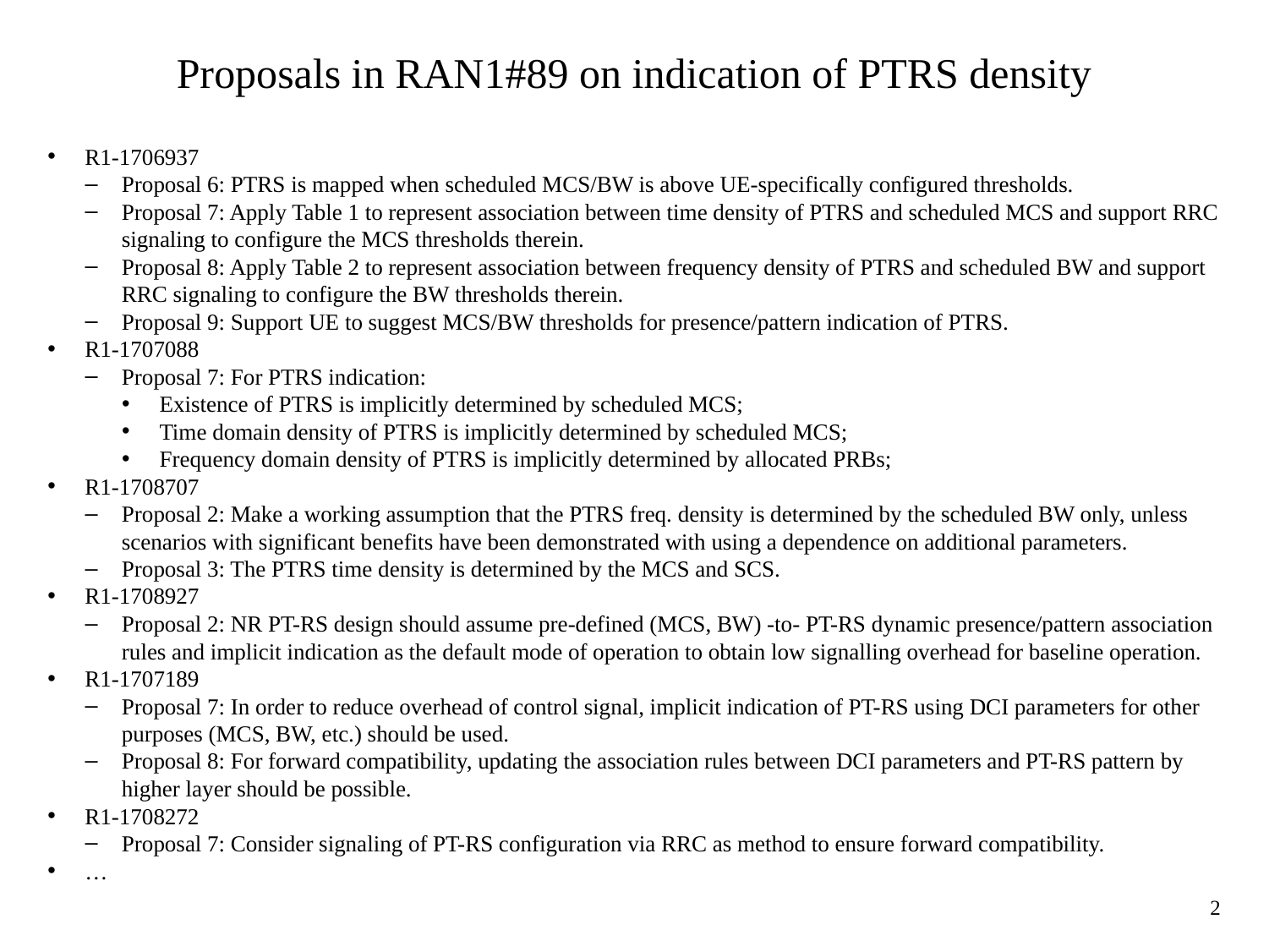

# Proposals in RAN1#89 on indication of PTRS density
R1-1706937
Proposal 6: PTRS is mapped when scheduled MCS/BW is above UE-specifically configured thresholds.
Proposal 7: Apply Table 1 to represent association between time density of PTRS and scheduled MCS and support RRC signaling to configure the MCS thresholds therein.
Proposal 8: Apply Table 2 to represent association between frequency density of PTRS and scheduled BW and support RRC signaling to configure the BW thresholds therein.
Proposal 9: Support UE to suggest MCS/BW thresholds for presence/pattern indication of PTRS.
R1-1707088
Proposal 7: For PTRS indication:
Existence of PTRS is implicitly determined by scheduled MCS;
Time domain density of PTRS is implicitly determined by scheduled MCS;
Frequency domain density of PTRS is implicitly determined by allocated PRBs;
R1-1708707
Proposal 2: Make a working assumption that the PTRS freq. density is determined by the scheduled BW only, unless scenarios with significant benefits have been demonstrated with using a dependence on additional parameters.
Proposal 3: The PTRS time density is determined by the MCS and SCS.
R1-1708927
Proposal 2: NR PT-RS design should assume pre-defined (MCS, BW) -to- PT-RS dynamic presence/pattern association rules and implicit indication as the default mode of operation to obtain low signalling overhead for baseline operation.
R1-1707189
Proposal 7: In order to reduce overhead of control signal, implicit indication of PT-RS using DCI parameters for other purposes (MCS, BW, etc.) should be used.
Proposal 8: For forward compatibility, updating the association rules between DCI parameters and PT-RS pattern by higher layer should be possible.
R1-1708272
Proposal 7: Consider signaling of PT-RS configuration via RRC as method to ensure forward compatibility.
…
2